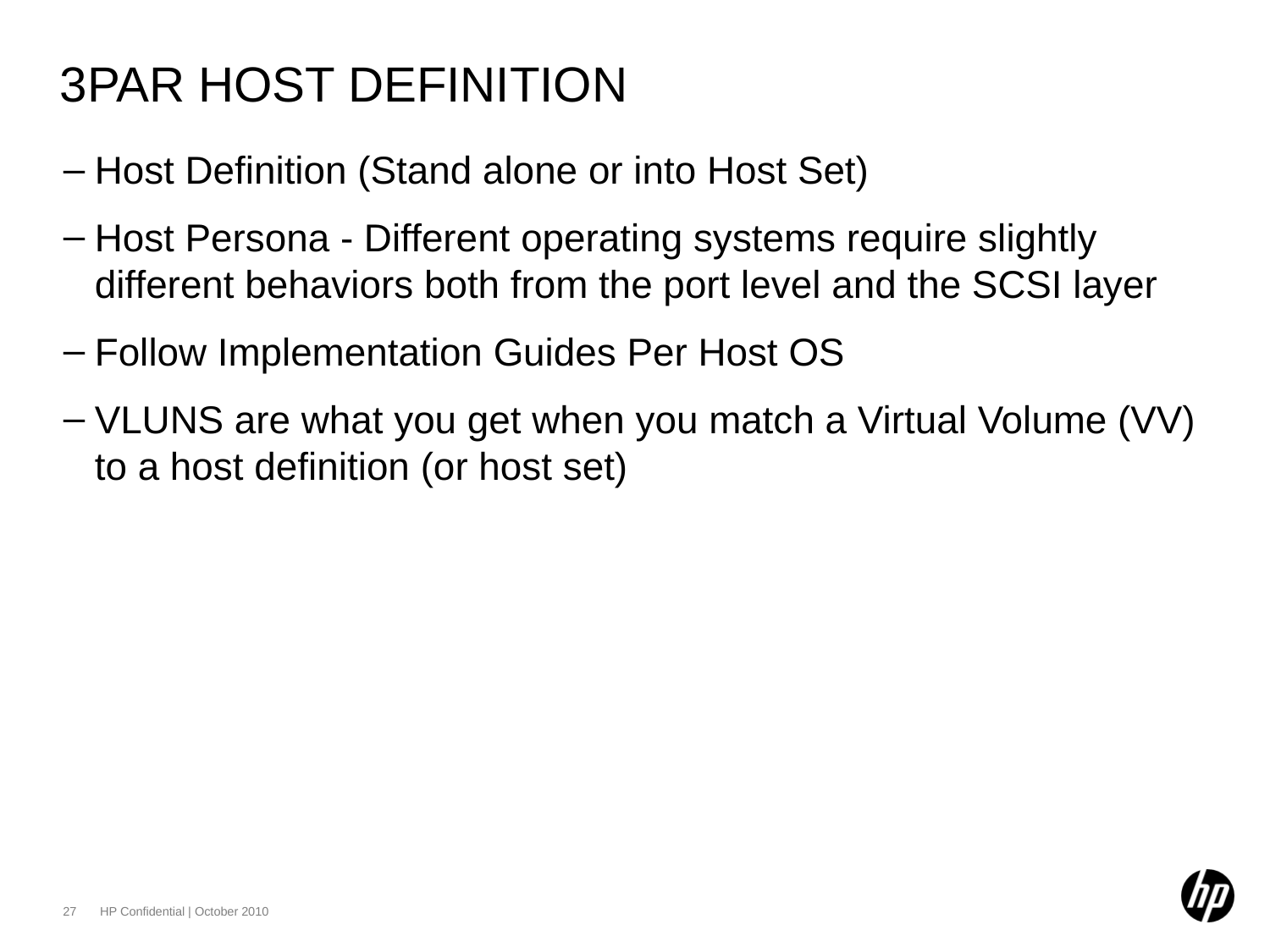

# 3PAR Host Definition
Host Definition (Stand alone or into Host Set)
Host Persona - Different operating systems require slightly different behaviors both from the port level and the SCSI layer
Follow Implementation Guides Per Host OS
VLUNS are what you get when you match a Virtual Volume (VV) to a host definition (or host set)